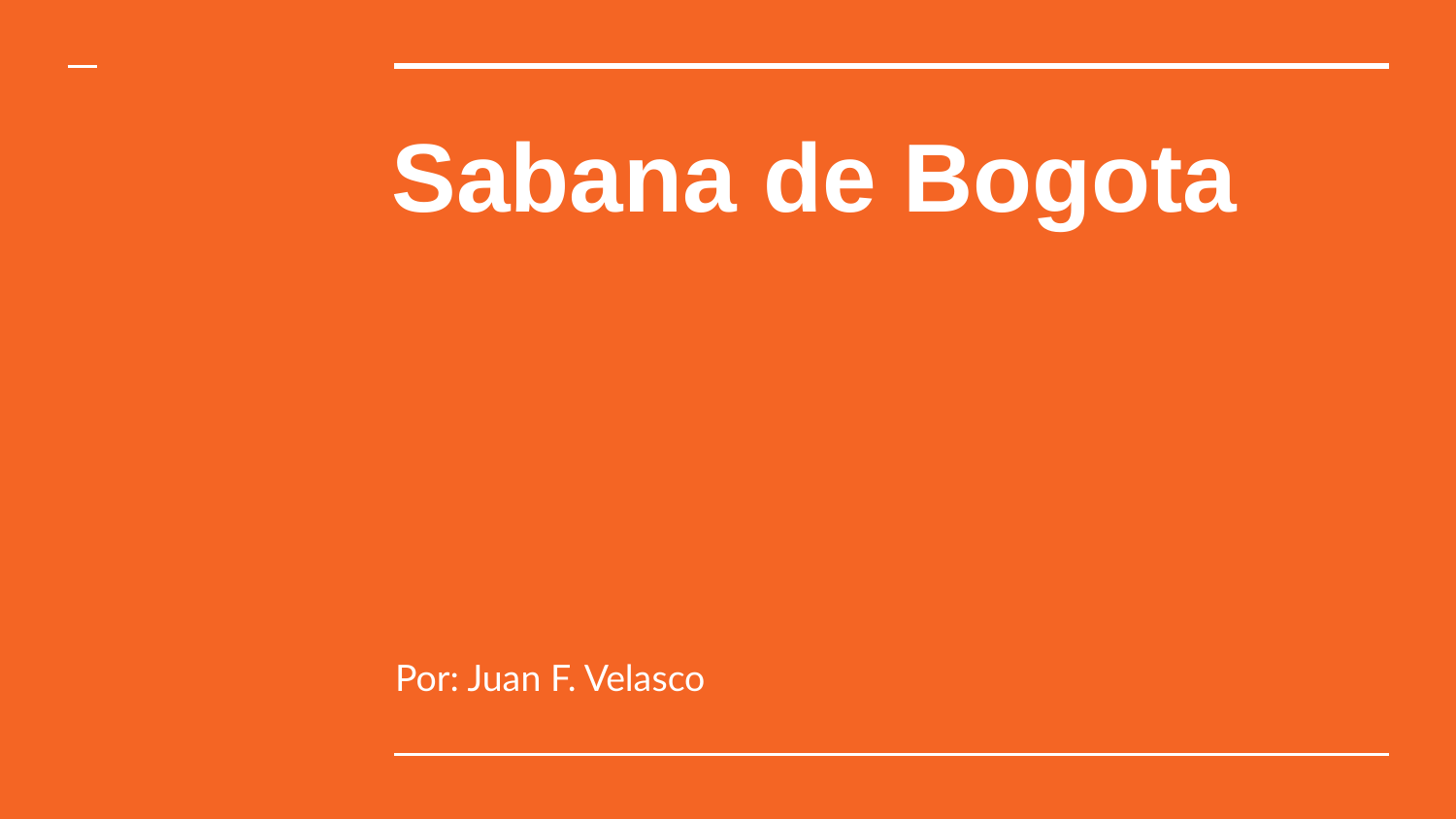

# Sabana de Bogota
Por: Juan F. Velasco